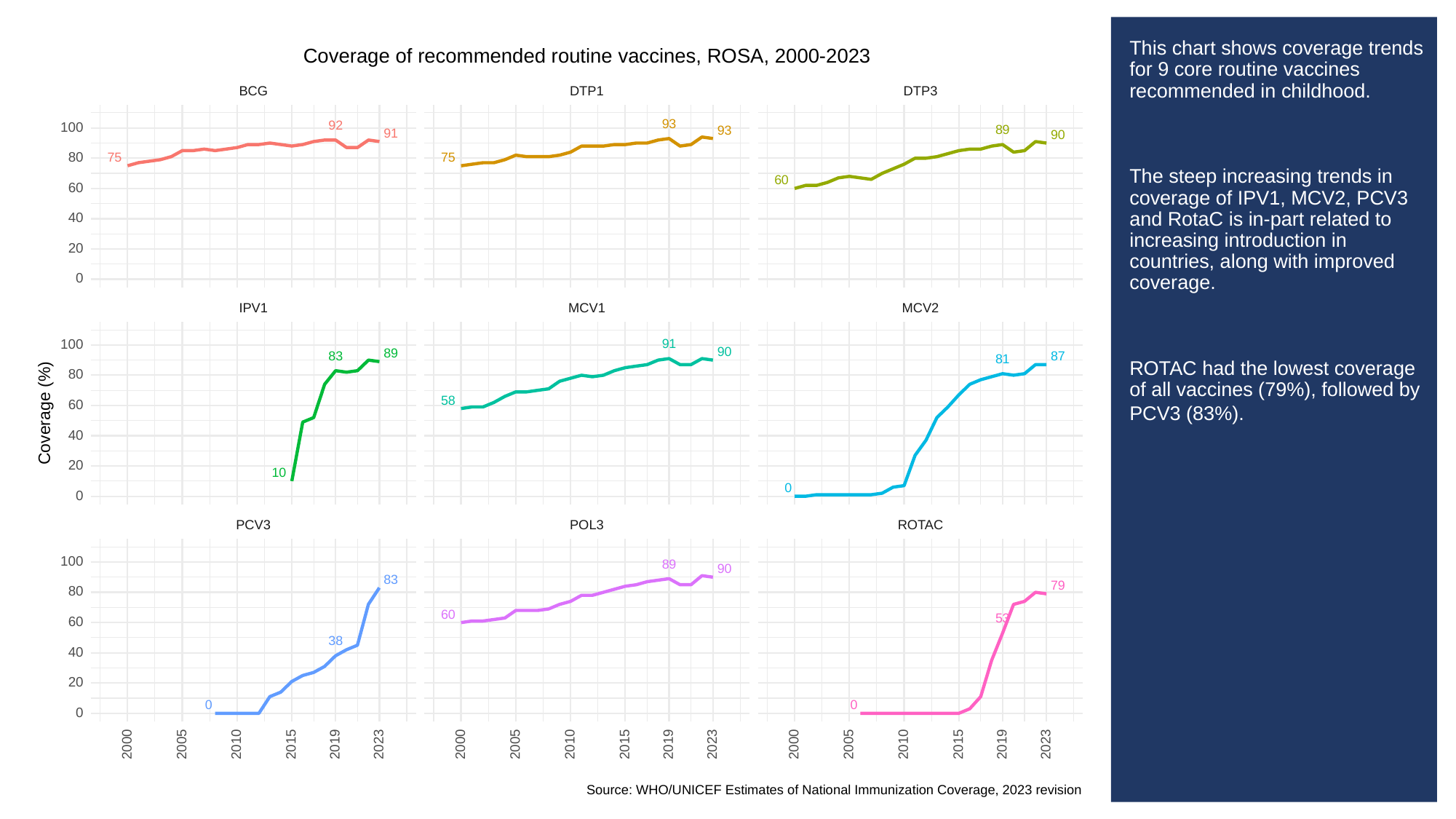

# This chart shows coverage trends for 9 core routine vaccines recommended in childhood.

The steep increasing trends in coverage of IPV1, MCV2, PCV3 and RotaC is in-part related to increasing introduction in countries, along with improved coverage.

ROTAC had the lowest coverage of all vaccines (79%), followed by
PCV3 (83%).

Coverage of recommended routine vaccines, ROSA, 2000-2023
BCG
DTP3
DTP1

93
92
100
89
93

91
90

80
75
75

60
60

40

20

0

MCV1
MCV2
IPV1

91
100

90
89
83
87
81

80

58
60
Coverage (%)

40

20

10

0
0

POL3
PCV3
ROTAC

100
89

90
83

79
80

60
53
60

38

40

20

0
0
0

2023
2023
2023
2000
2005
2010
2015
2019
2000
2005
2010
2015
2019
2000
2005
2010
2015
2019
Source: WHO/UNICEF Estimates of National Immunization Coverage, 2023 revision